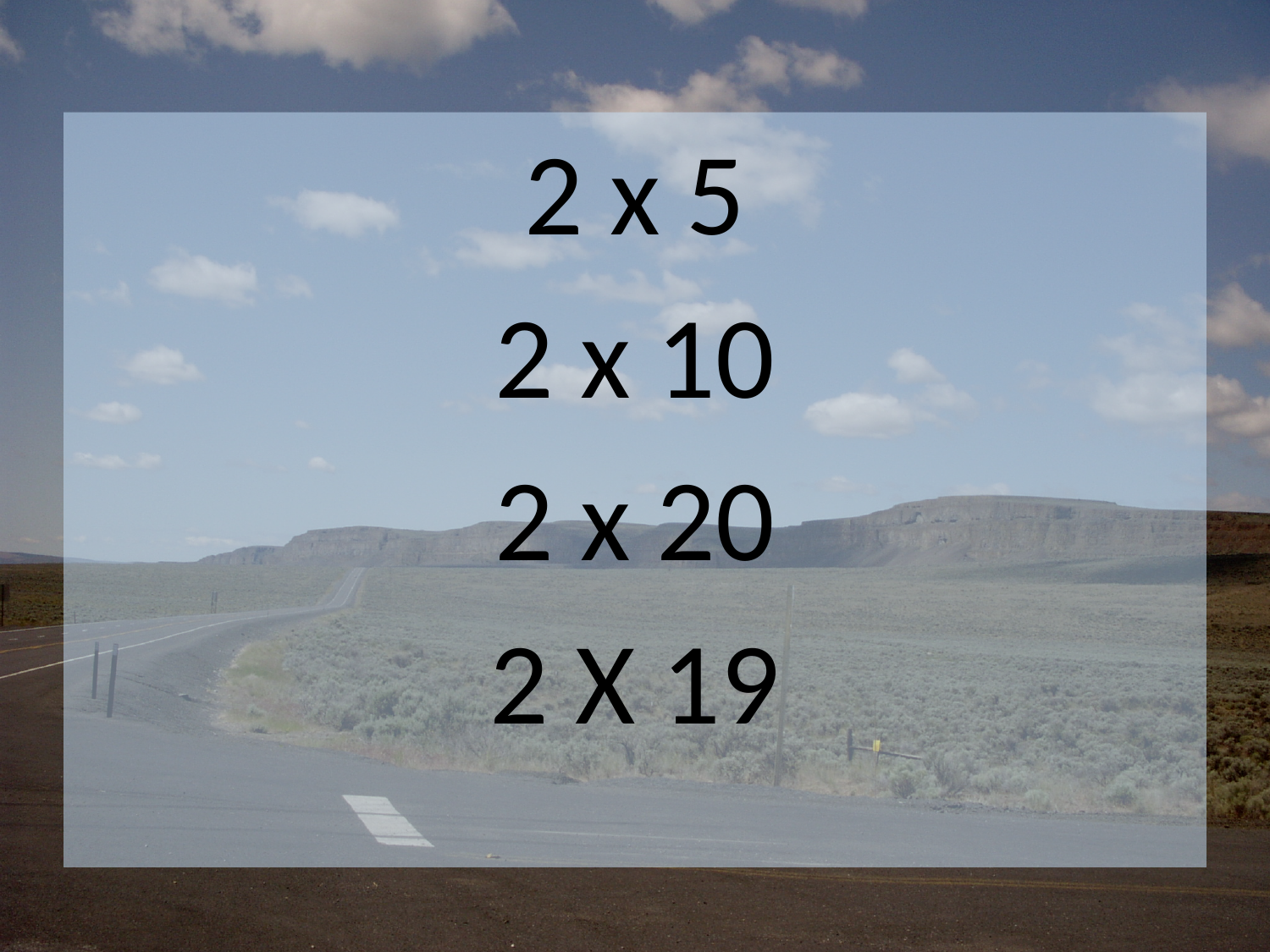

2 x 5
2 x 10
2 x 20
2 X 19